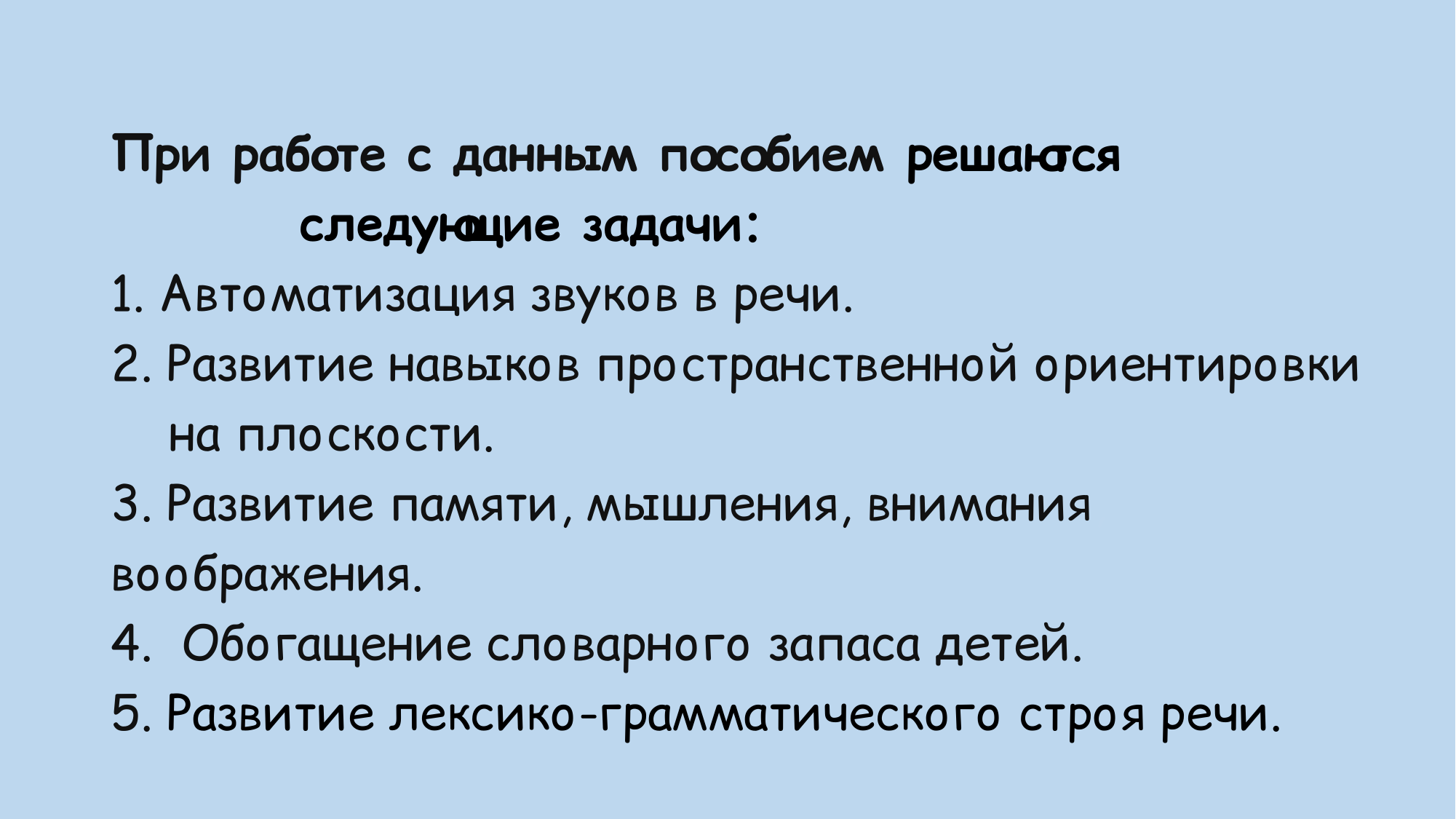

# При работе с данным пособием решаются                      следующие задачи: 1. Автоматизация звуков в речи. 2. Развитие навыков пространственной ориентировки     на плоскости. 3. Развитие памяти, мышления, внимания, воображения. 4.  Обогащение словарного запаса детей. 5. Развитие лексико-грамматического строя речи.